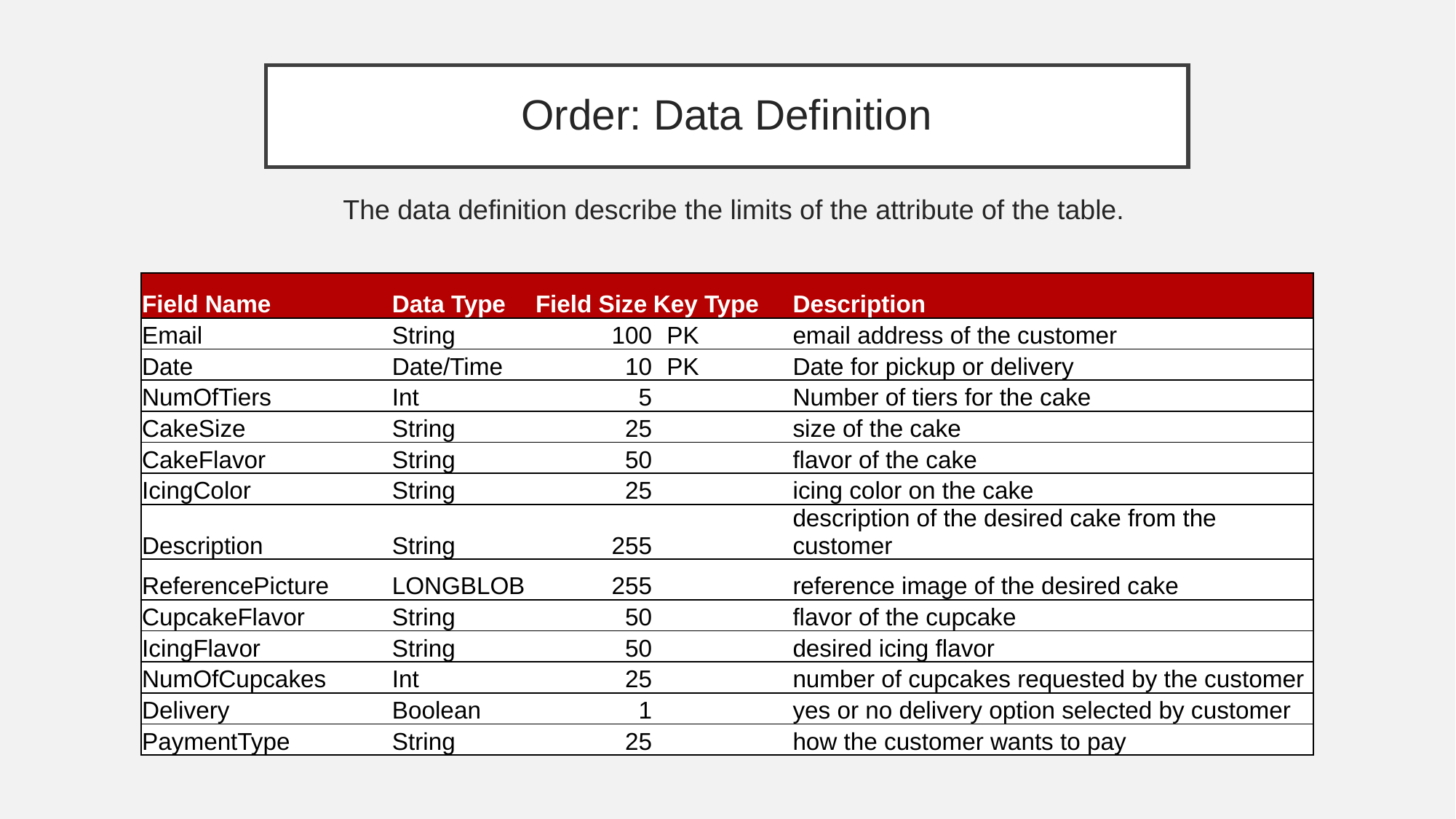

# Order: Data Definition
The data definition describe the limits of the attribute of the table.
| Field Name | Data Type | Field Size | Key Type | Description |
| --- | --- | --- | --- | --- |
| Email | String | 100 | PK | email address of the customer |
| Date | Date/Time | 10 | PK | Date for pickup or delivery |
| NumOfTiers | Int | 5 |  | Number of tiers for the cake |
| CakeSize | String | 25 |  | size of the cake |
| CakeFlavor | String | 50 |  | flavor of the cake |
| IcingColor | String | 25 |  | icing color on the cake |
| Description | String | 255 |  | description of the desired cake from the customer |
| ReferencePicture | LONGBLOB | 255 |  | reference image of the desired cake |
| CupcakeFlavor | String | 50 |  | flavor of the cupcake |
| IcingFlavor | String | 50 |  | desired icing flavor |
| NumOfCupcakes | Int | 25 |  | number of cupcakes requested by the customer |
| Delivery | Boolean | 1 |  | yes or no delivery option selected by customer |
| PaymentType | String | 25 |  | how the customer wants to pay |